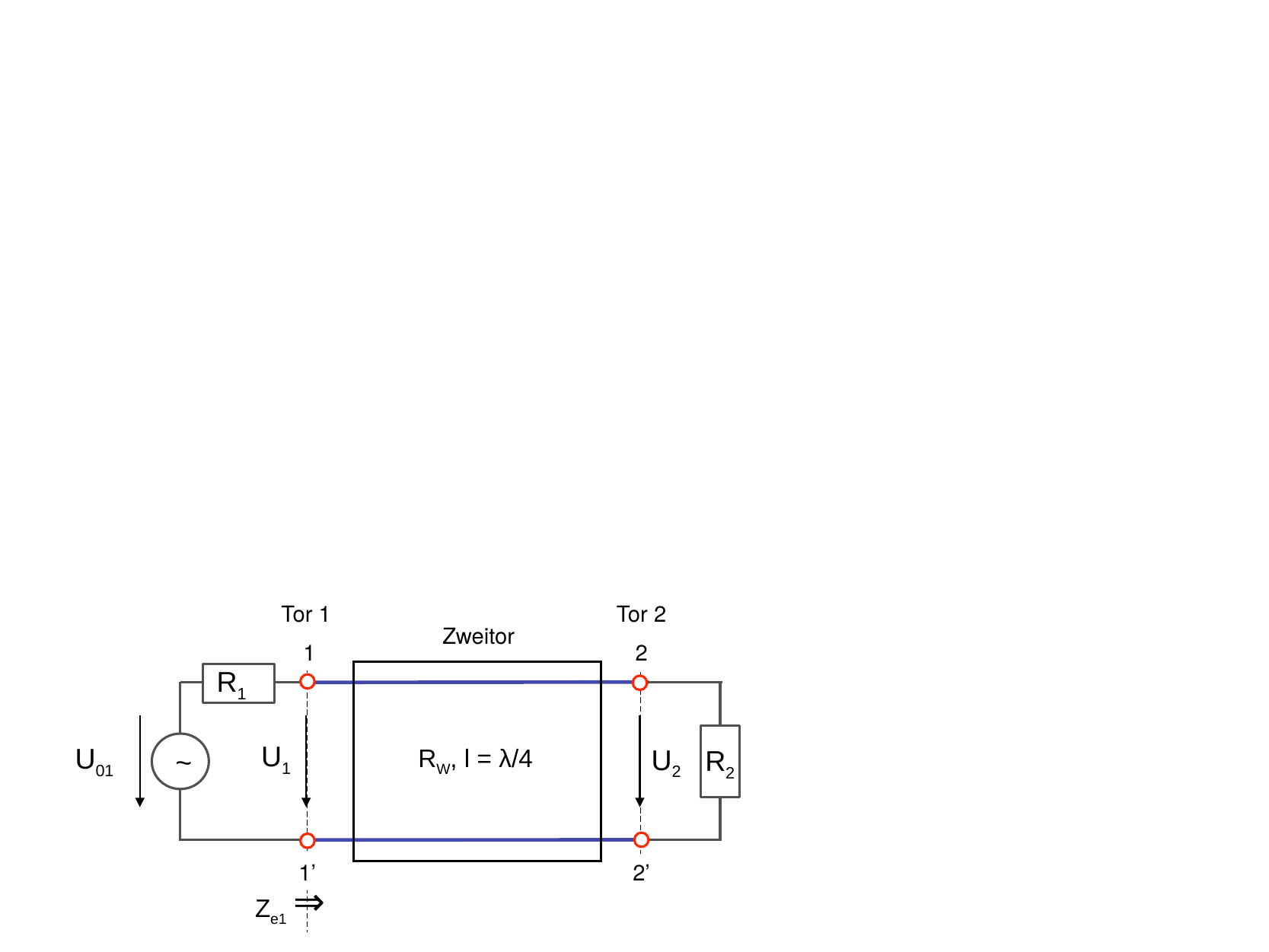

Tor 1
Tor 2
Zweitor
1
2

R1

U1

U01
U2
RW, l = λ/4
R2
~

1’
2’
⇒
Ze1